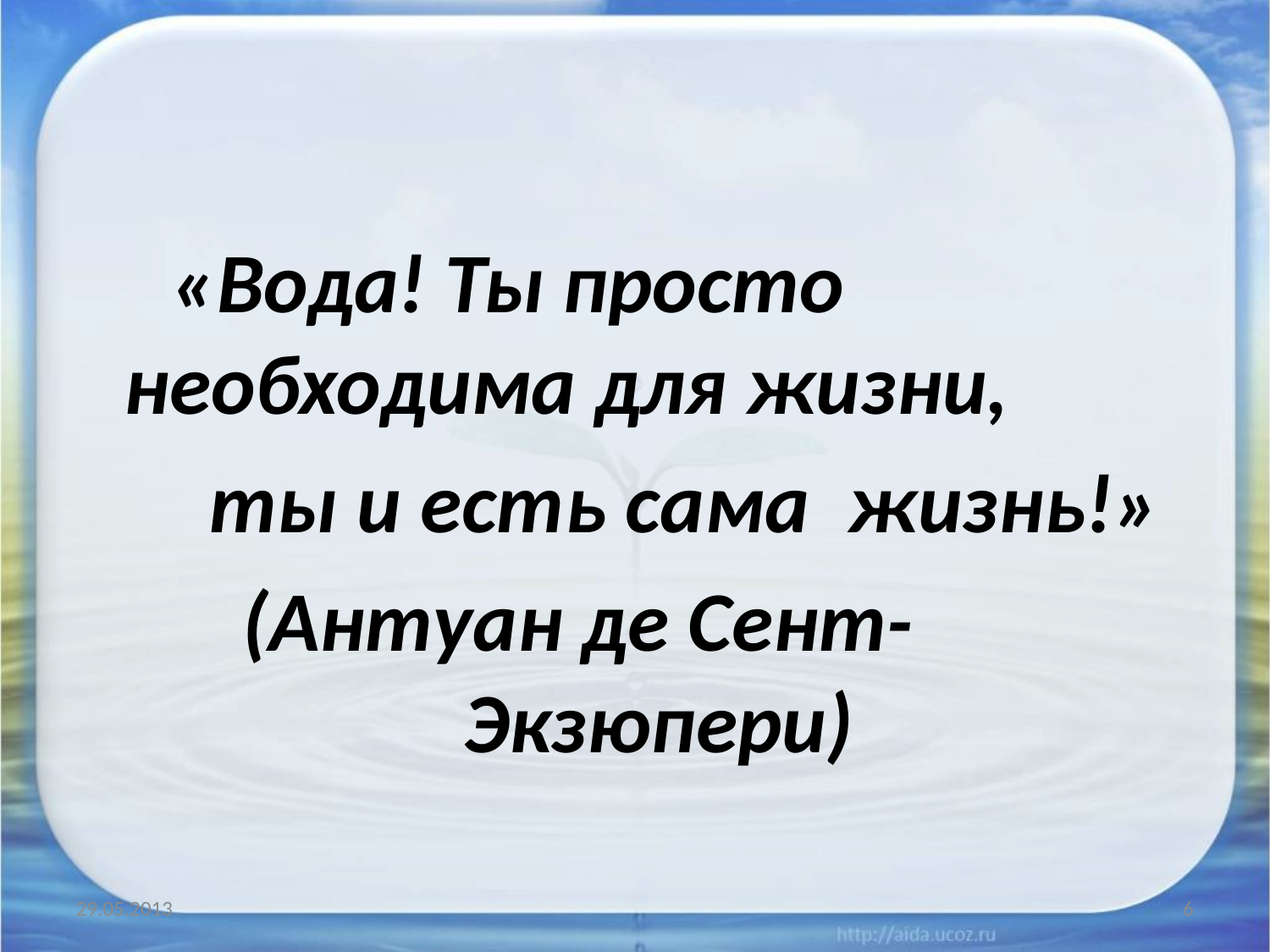

#
     «Вода! Ты просто необходима для жизни,
       ты и есть сама  жизнь!»
  (Антуан де Сент-         Экзюпери)

29.05.2013
6